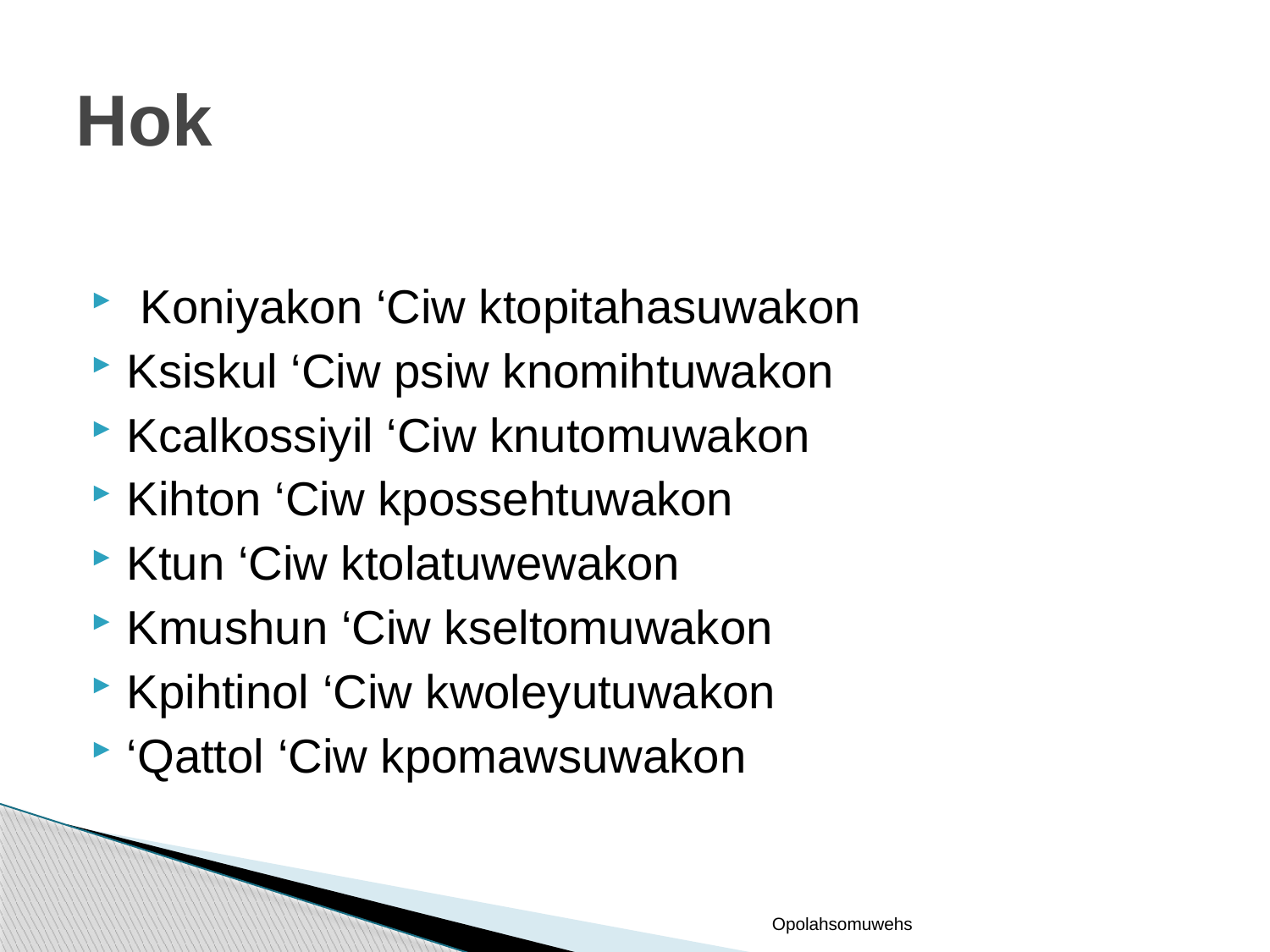

# Hok

 Koniyakon ‘Ciw ktopitahasuwakon
Ksiskul ‘Ciw psiw knomihtuwakon
Kcalkossiyil ‘Ciw knutomuwakon
Kihton ‘Ciw kpossehtuwakon
Ktun ‘Ciw ktolatuwewakon
Kmushun ‘Ciw kseltomuwakon
Kpihtinol ‘Ciw kwoleyutuwakon
‘Qattol ‘Ciw kpomawsuwakon
Opolahsomuwehs